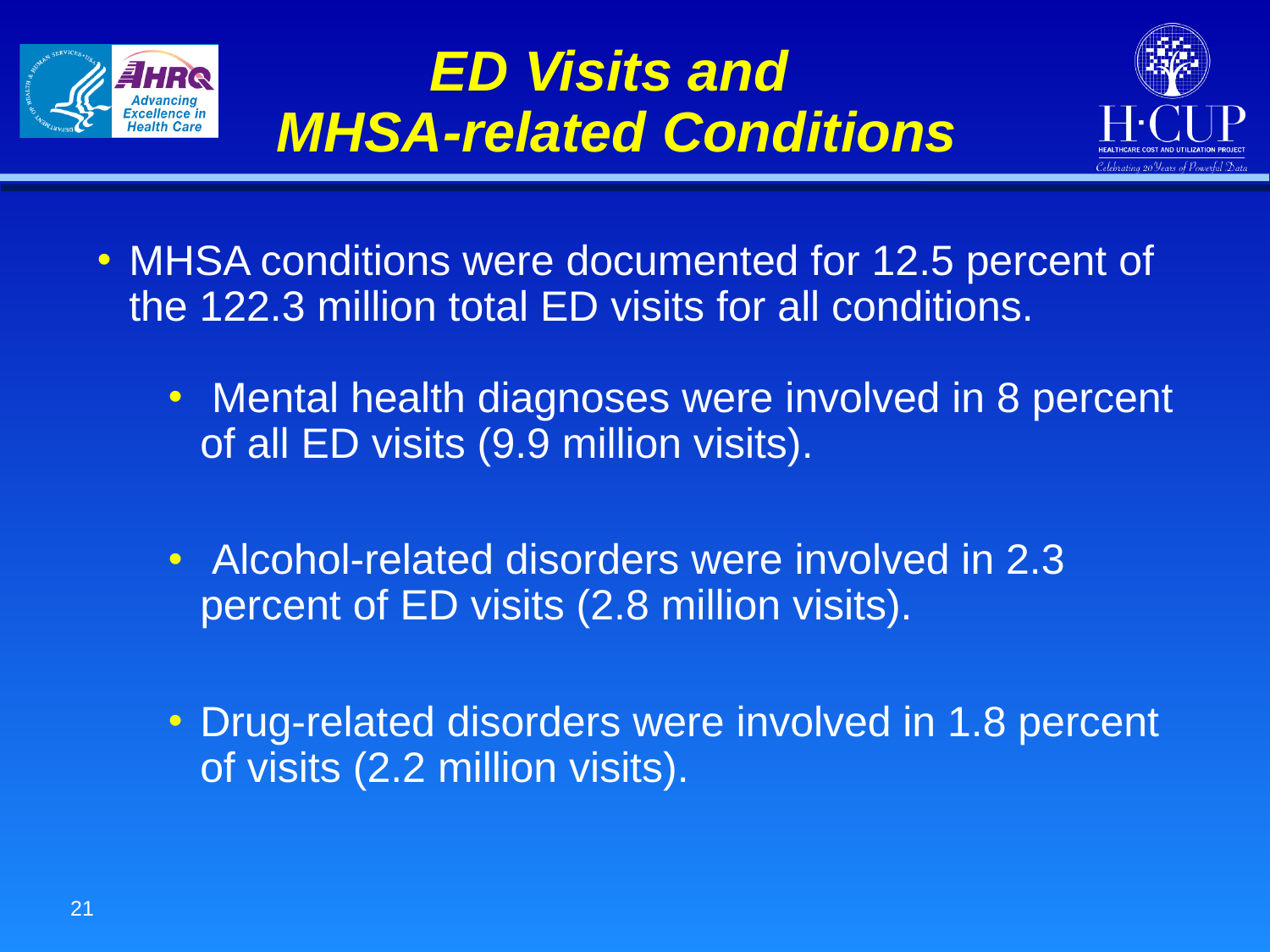

# ED Visits and MHSA-related Conditions
MHSA conditions were documented for 12.5 percent of the 122.3 million total ED visits for all conditions.

 Mental health diagnoses were involved in 8 percent of all ED visits (9.9 million visits).

 Alcohol-related disorders were involved in 2.3 percent of ED visits (2.8 million visits).

Drug-related disorders were involved in 1.8 percent of visits (2.2 million visits).

21